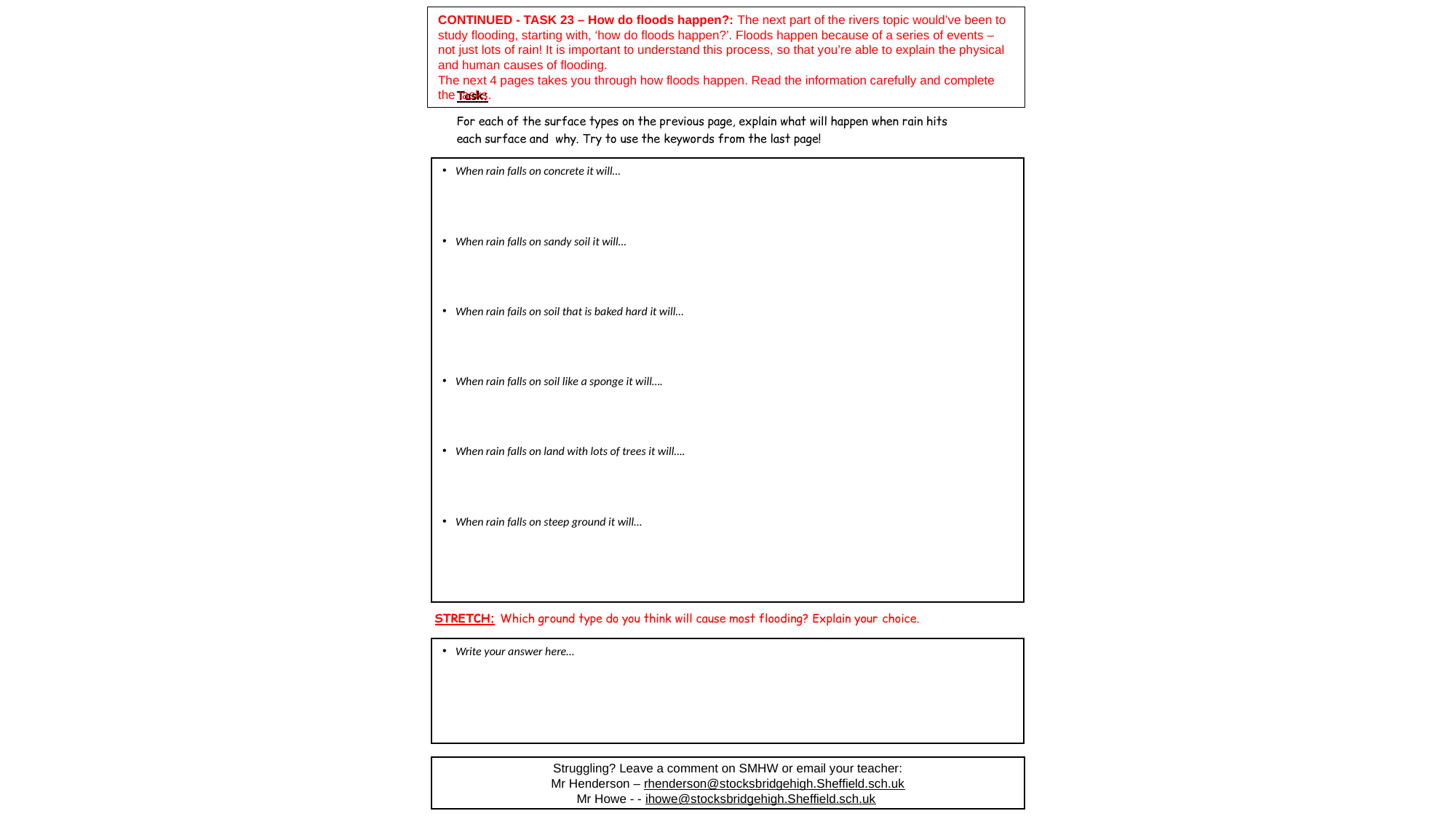

CONTINUED - TASK 23 – How do floods happen?: The next part of the rivers topic would’ve been to study flooding, starting with, ‘how do floods happen?’. Floods happen because of a series of events – not just lots of rain! It is important to understand this process, so that you’re able to explain the physical and human causes of flooding.
The next 4 pages takes you through how floods happen. Read the information carefully and complete the tasks.
Task:
For each of the surface types on the previous page, explain what will happen when rain hits each surface and  why. Try to use the keywords from the last page!
When rain falls on concrete it will…

When rain falls on sandy soil it will…

When rain fails on soil that is baked hard it will…

When rain falls on soil like a sponge it will….

When rain falls on land with lots of trees it will….

When rain falls on steep ground it will…
STRETCH: Which ground type do you think will cause most flooding? Explain your choice.
Write your answer here…
Struggling? Leave a comment on SMHW or email your teacher:
Mr Henderson – rhenderson@stocksbridgehigh.Sheffield.sch.uk
Mr Howe - - ihowe@stocksbridgehigh.Sheffield.sch.uk